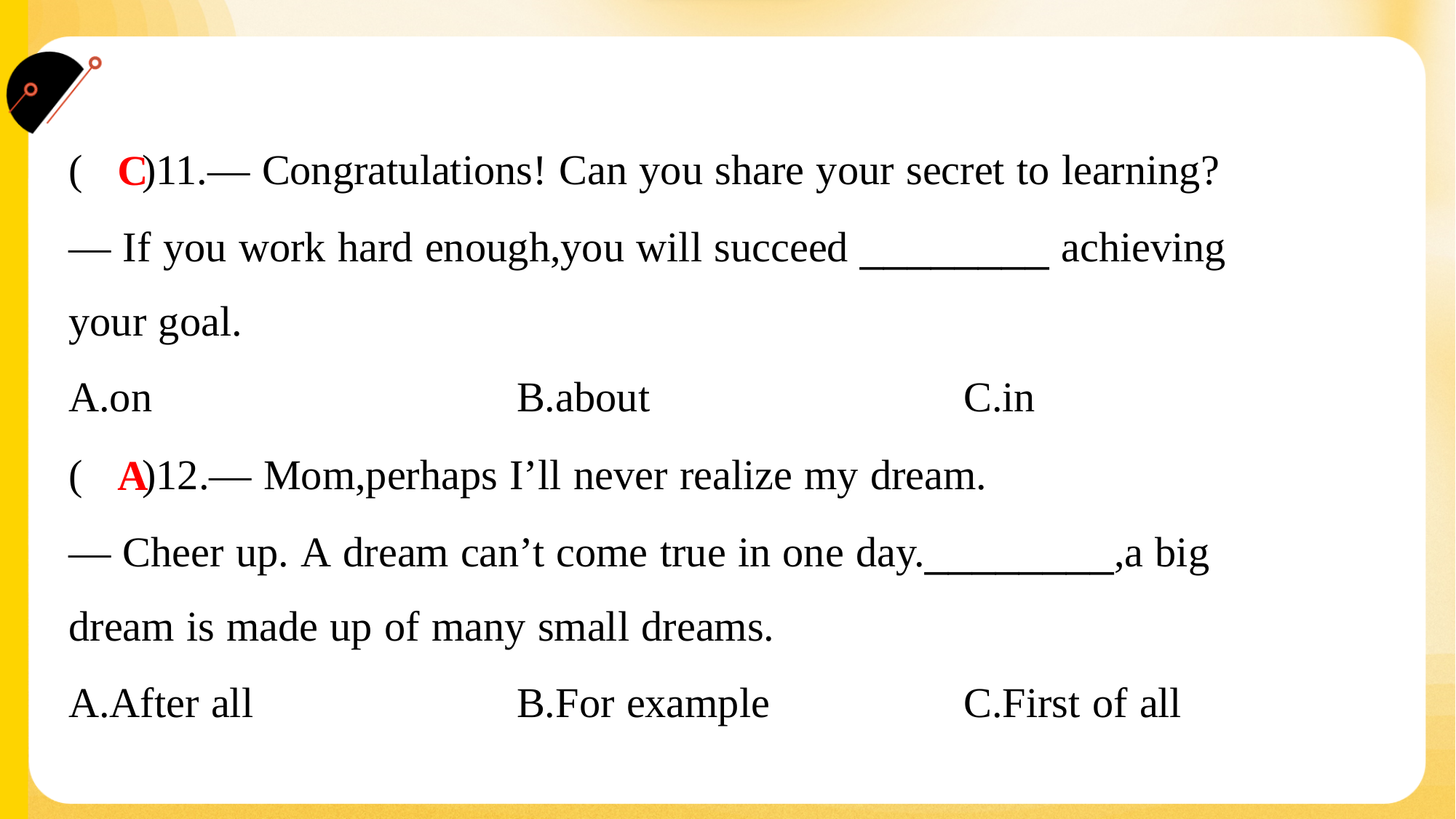

(     )11.— Congratulations! Can you share your secret to learning?
— If you work hard enough,you will succeed ________ achieving
your goal.
C
A.on	B.about	C.in
(     )12.— Mom,perhaps I’ll never realize my dream.
— Cheer up. A dream can’t come true in one day.________,a big
dream is made up of many small dreams.
A
A.After all	B.For example	C.First of all